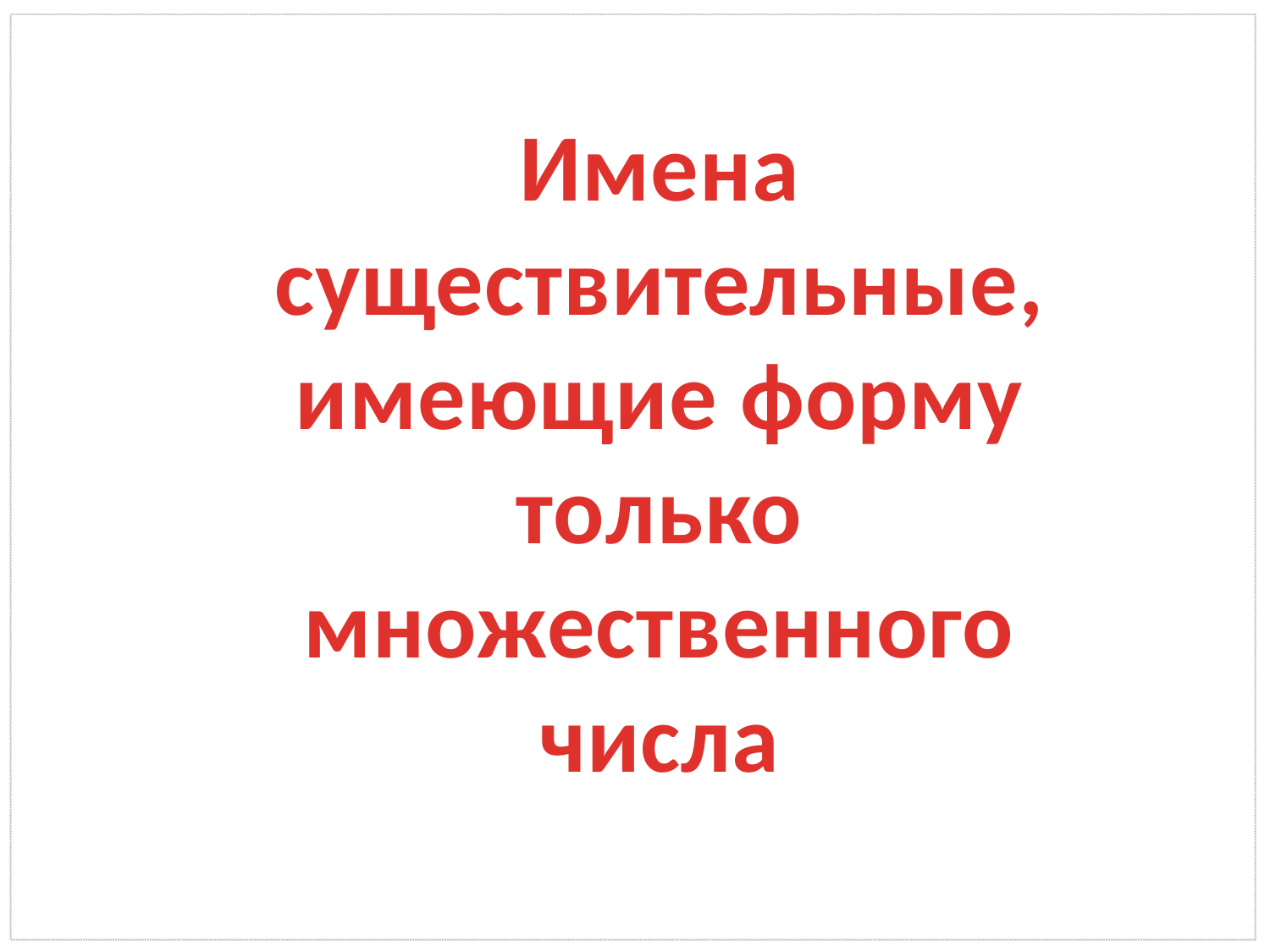

Имена существительные, имеющие форму только множественного числа